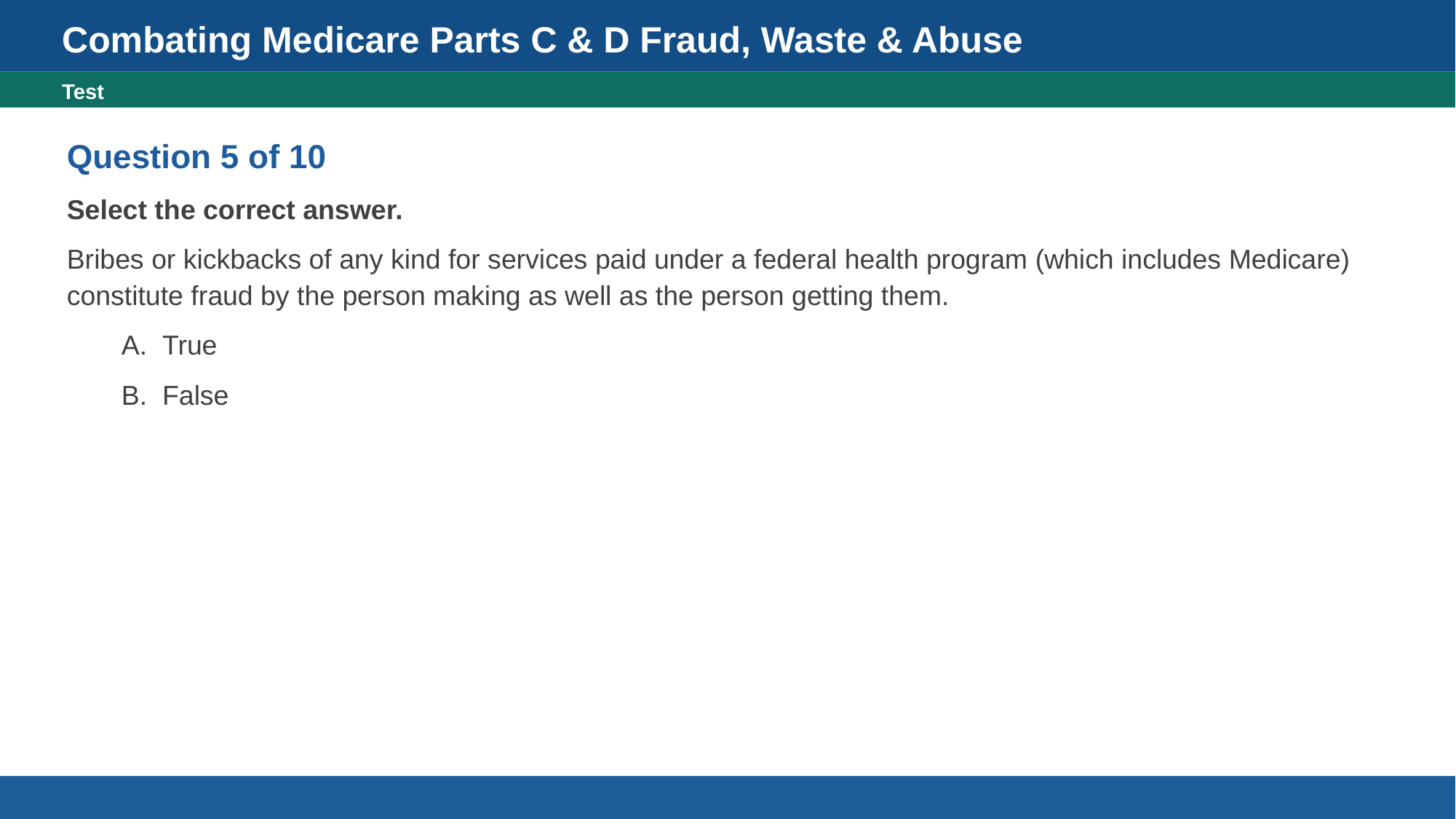

Combating Medicare Parts C & D Fraud, Waste & Abuse
Question 5 of 10

Test
Question 5 of 10
Select the correct answer.
Bribes or kickbacks of any kind for services paid under a federal health program (which includes Medicare) constitute fraud by the person making as well as the person getting them.
True
False